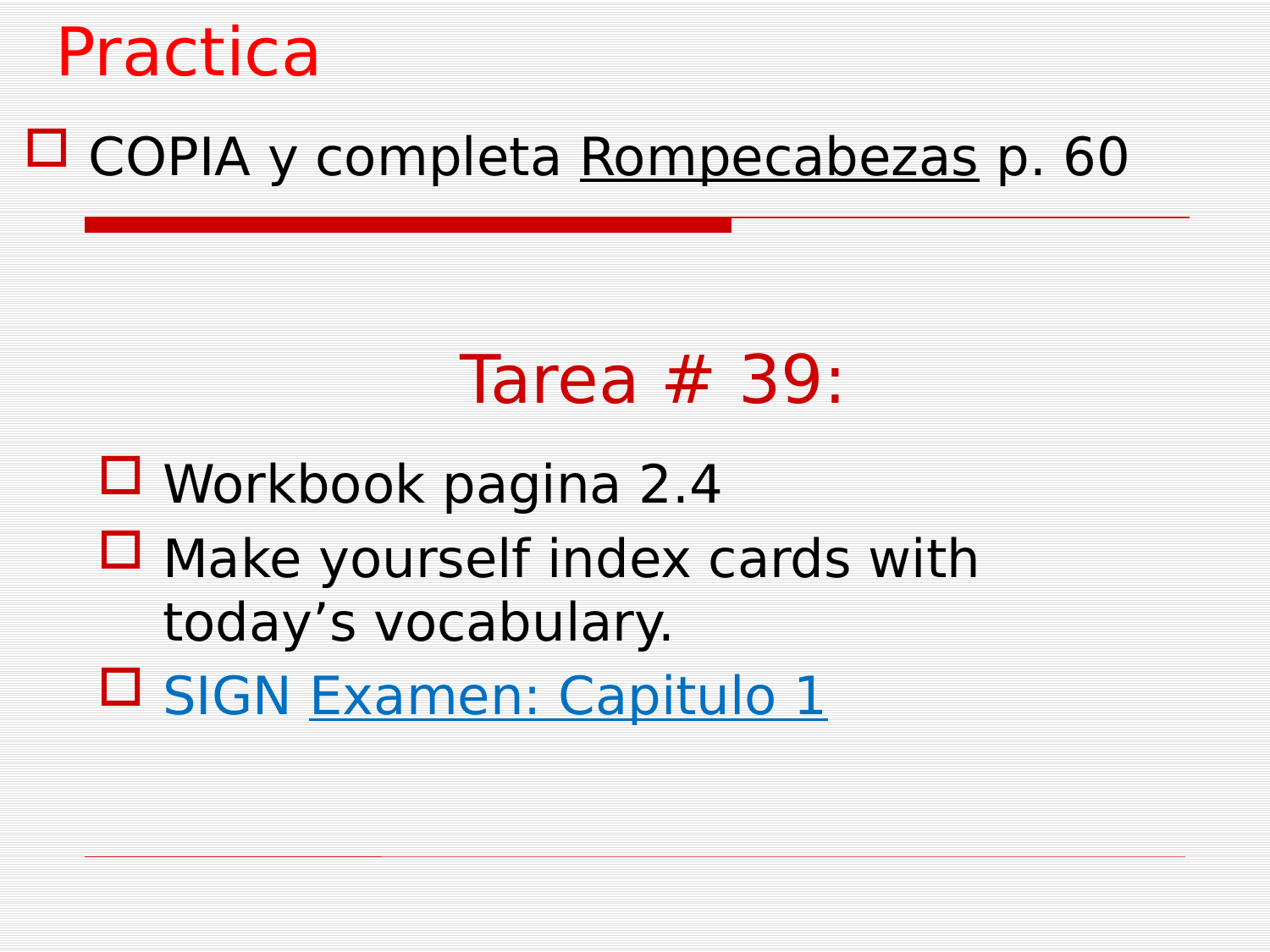

# Practica
COPIA y completa Rompecabezas p. 60

Tarea # 39:
Workbook pagina 2.4
Make yourself index cards with today’s vocabulary.
SIGN Examen: Capitulo 1